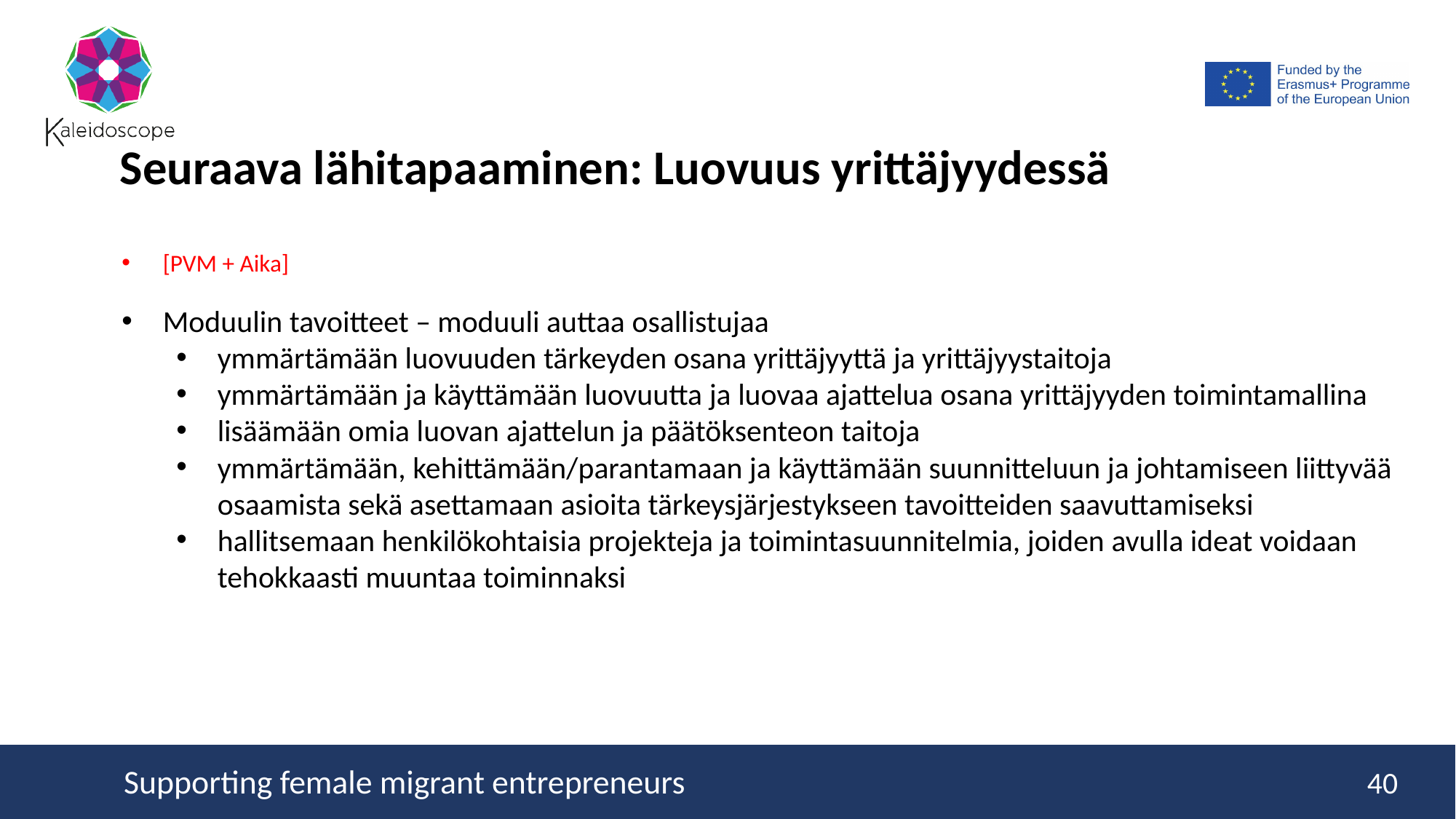

Seuraava lähitapaaminen: Luovuus yrittäjyydessä
[PVM + Aika]

Moduulin tavoitteet – moduuli auttaa osallistujaa
ymmärtämään luovuuden tärkeyden osana yrittäjyyttä ja yrittäjyystaitoja
ymmärtämään ja käyttämään luovuutta ja luovaa ajattelua osana yrittäjyyden toimintamallina
lisäämään omia luovan ajattelun ja päätöksenteon taitoja
ymmärtämään, kehittämään/parantamaan ja käyttämään suunnitteluun ja johtamiseen liittyvää osaamista sekä asettamaan asioita tärkeysjärjestykseen tavoitteiden saavuttamiseksi
hallitsemaan henkilökohtaisia projekteja ja toimintasuunnitelmia, joiden avulla ideat voidaan tehokkaasti muuntaa toiminnaksi
40